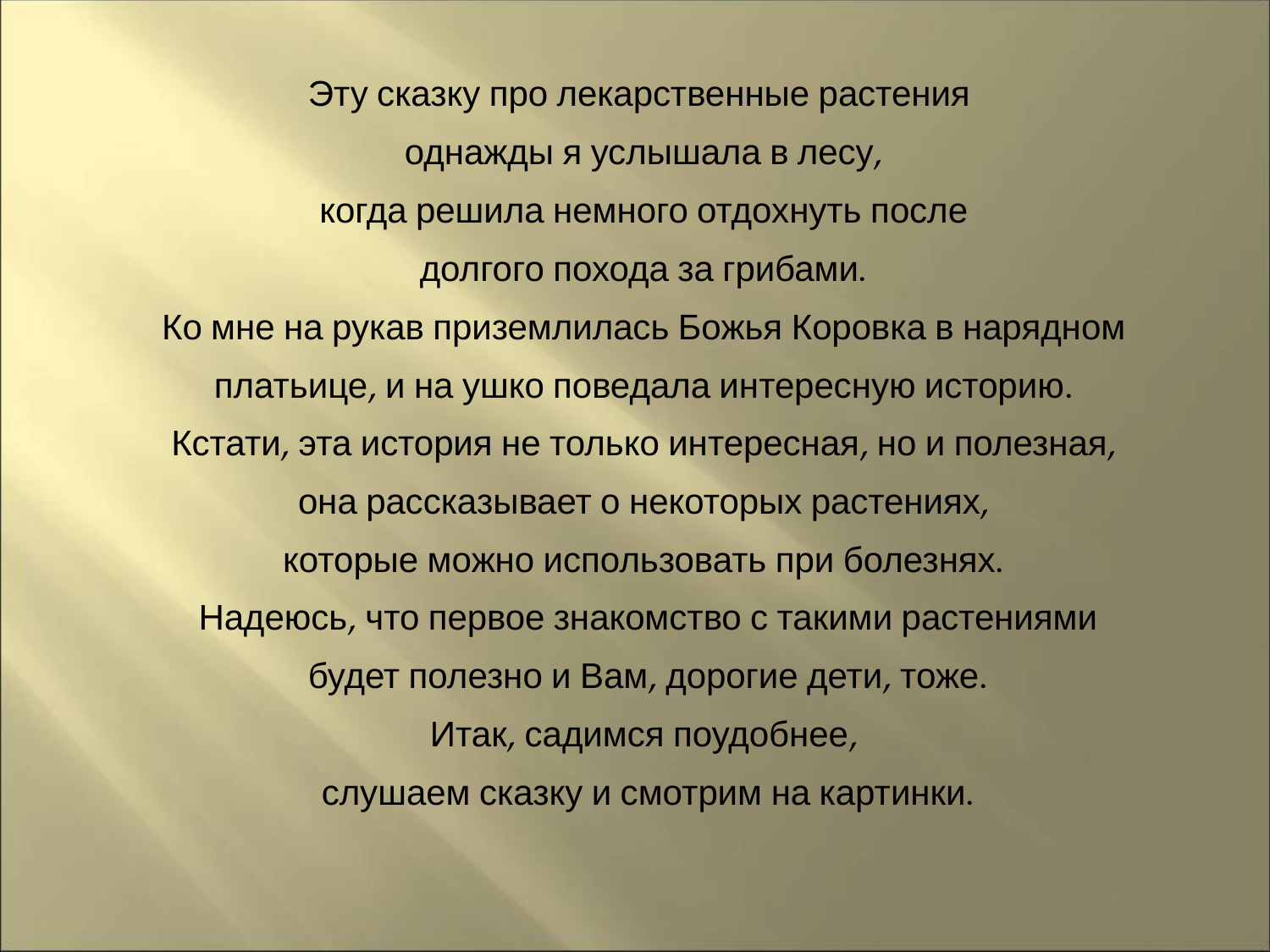

Эту сказку про лекарственные растения
однажды я услышала в лесу,
когда решила немного отдохнуть после
долгого похода за грибами.
Ко мне на рукав приземлилась Божья Коровка в нарядном
платьице, и на ушко поведала интересную историю.
Кстати, эта история не только интересная, но и полезная,
она рассказывает о некоторых растениях,
которые можно использовать при болезнях.
Надеюсь, что первое знакомство с такими растениями
будет полезно и Вам, дорогие дети, тоже.
Итак, садимся поудобнее,
слушаем сказку и смотрим на картинки.